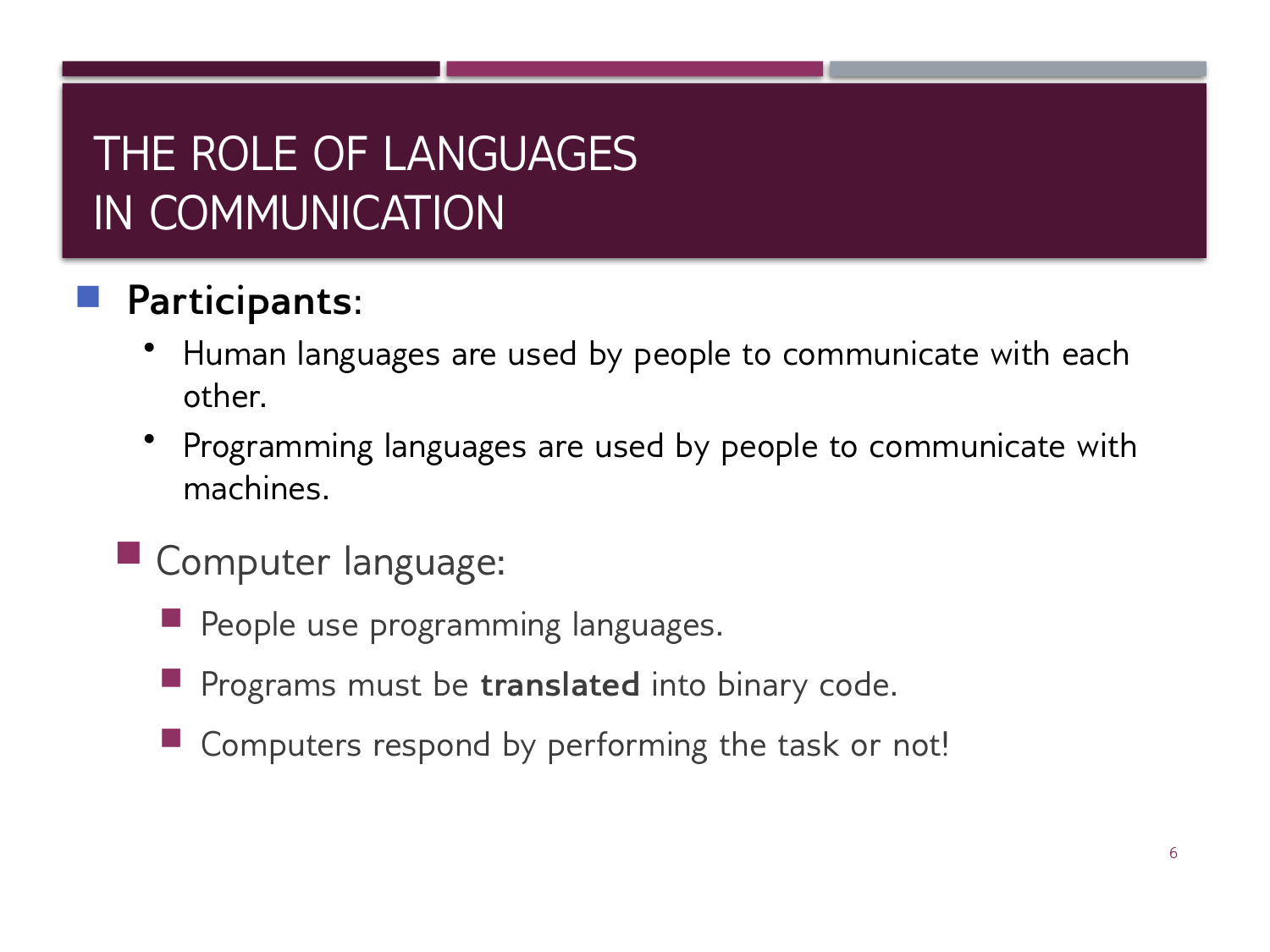

# The Role of Languages in Communication
Participants:
Human languages are used by people to communicate with each other.
Programming languages are used by people to communicate with machines.
Computer language:
People use programming languages.
Programs must be translated into binary code.
Computers respond by performing the task or not!
6